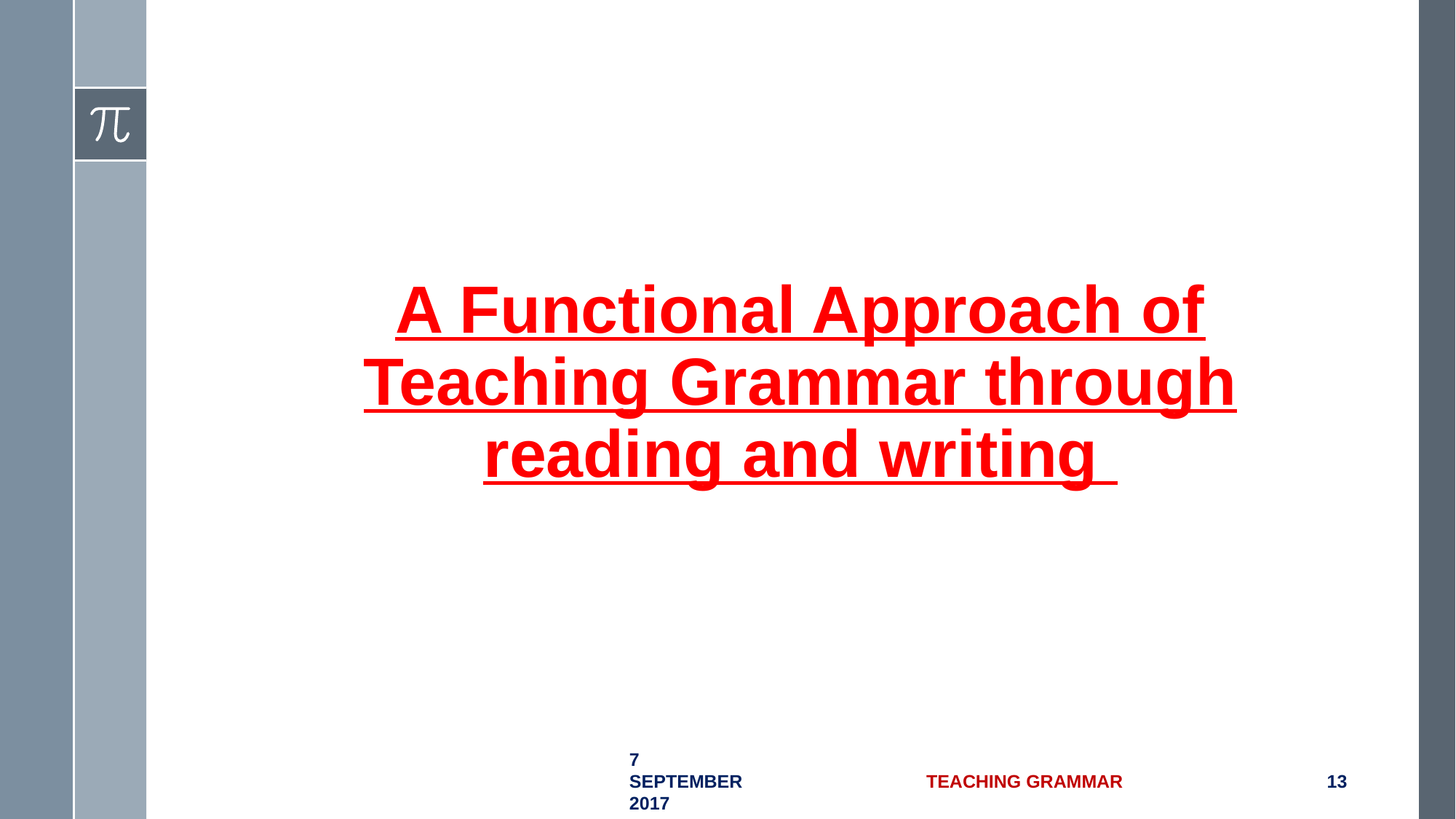

A Functional Approach of Teaching Grammar through reading and writing
7 September 2017
Teaching Grammar
13